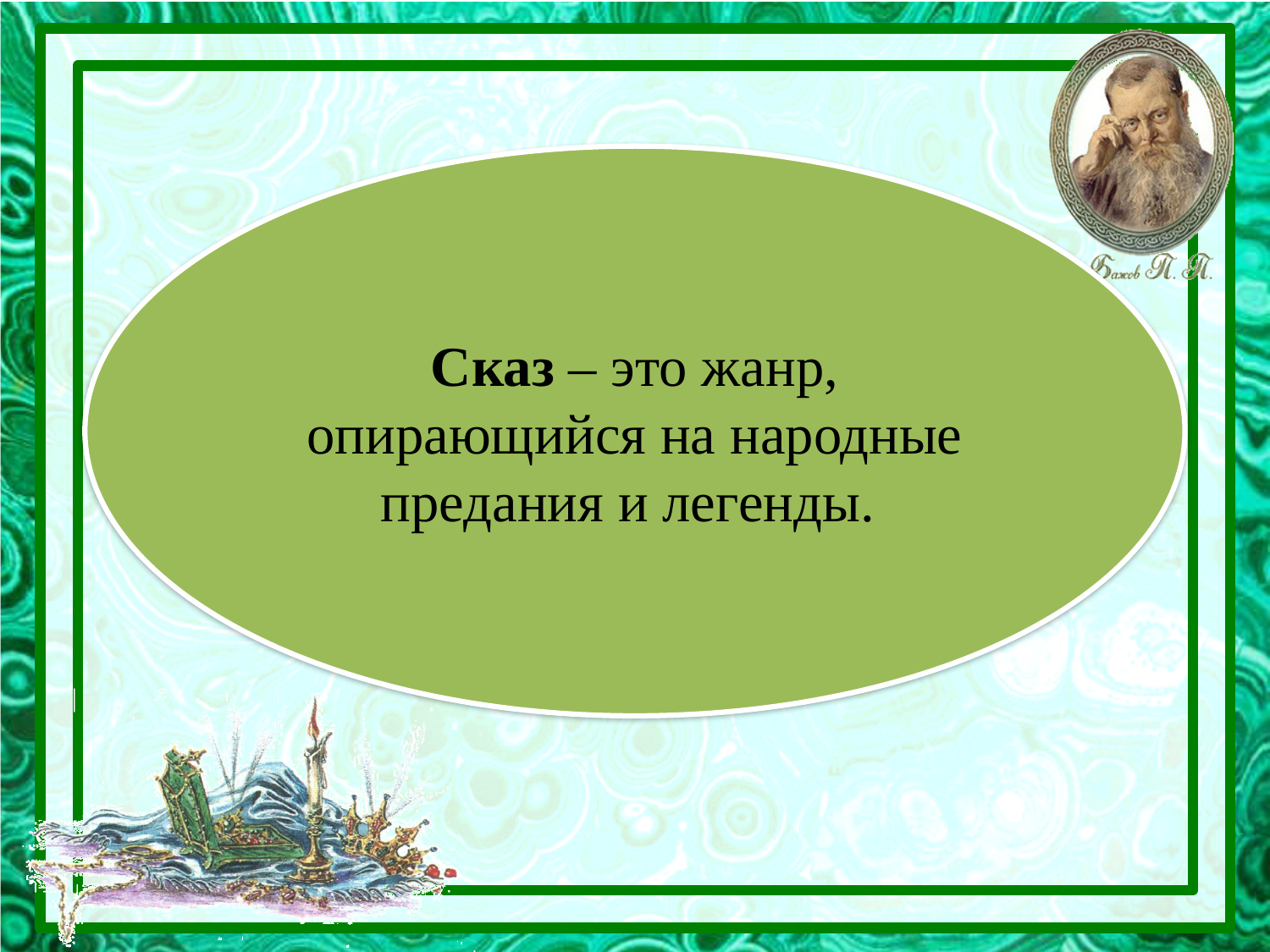

Сказ – это жанр, опирающийся на народные предания и легенды.